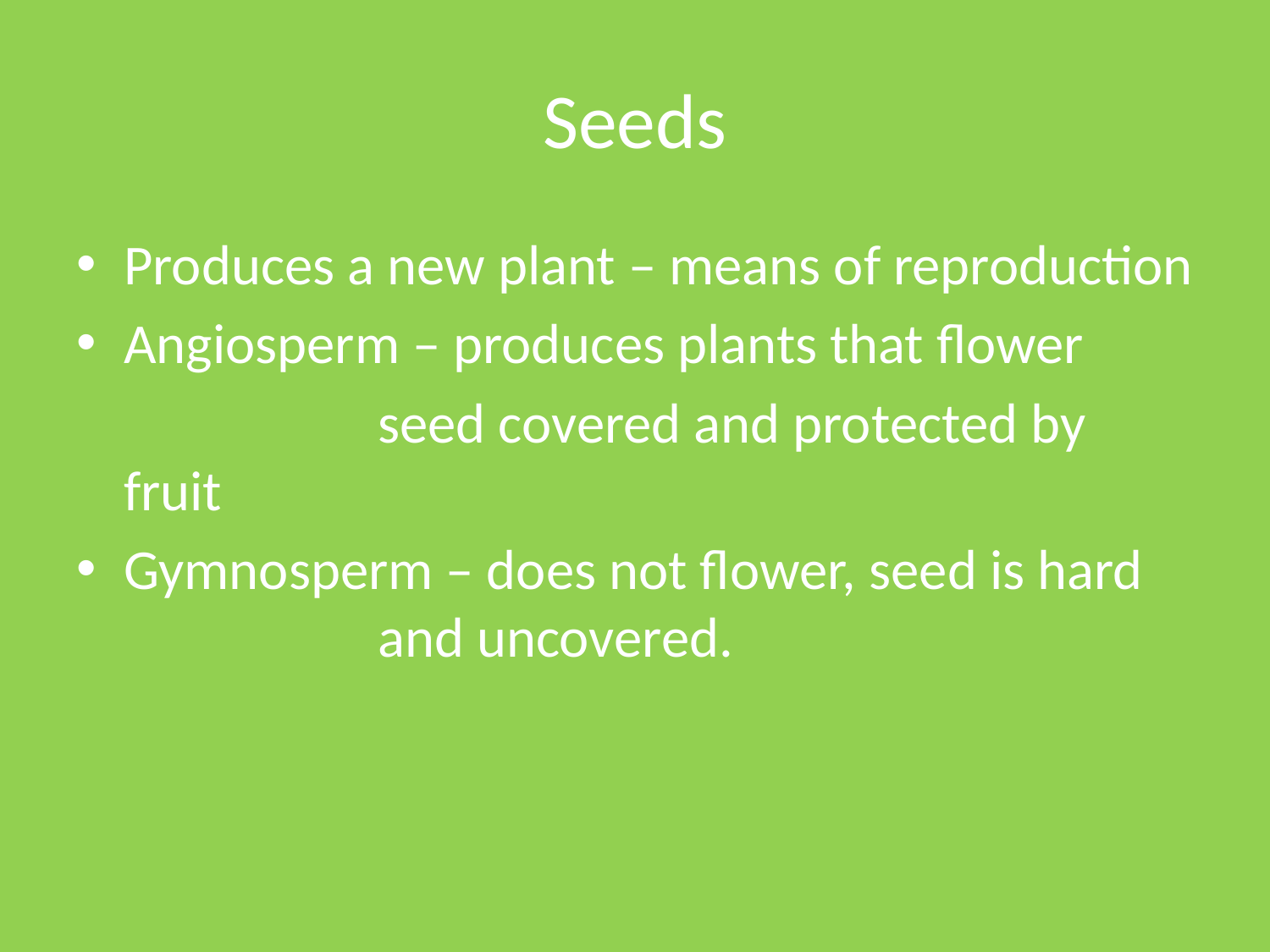

# Seeds
Produces a new plant – means of reproduction
Angiosperm – produces plants that flower
			seed covered and protected by fruit
Gymnosperm – does not flower, seed is hard 		and uncovered.